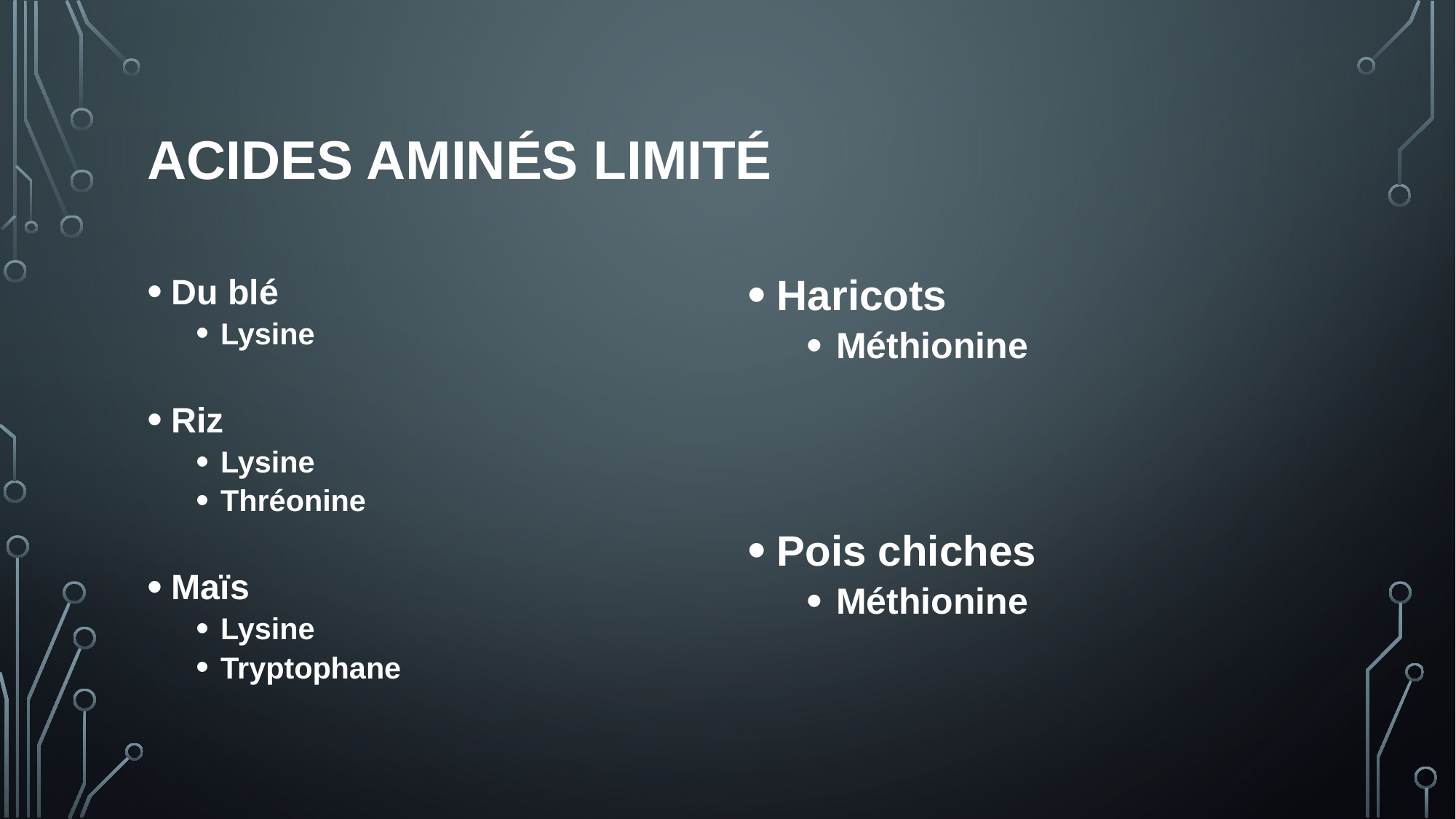

# acides aminés limité
Du blé
Lysine

Riz
Lysine
Thréonine

Maïs
Lysine
Tryptophane

Haricots
Méthionine

Pois chiches
Méthionine